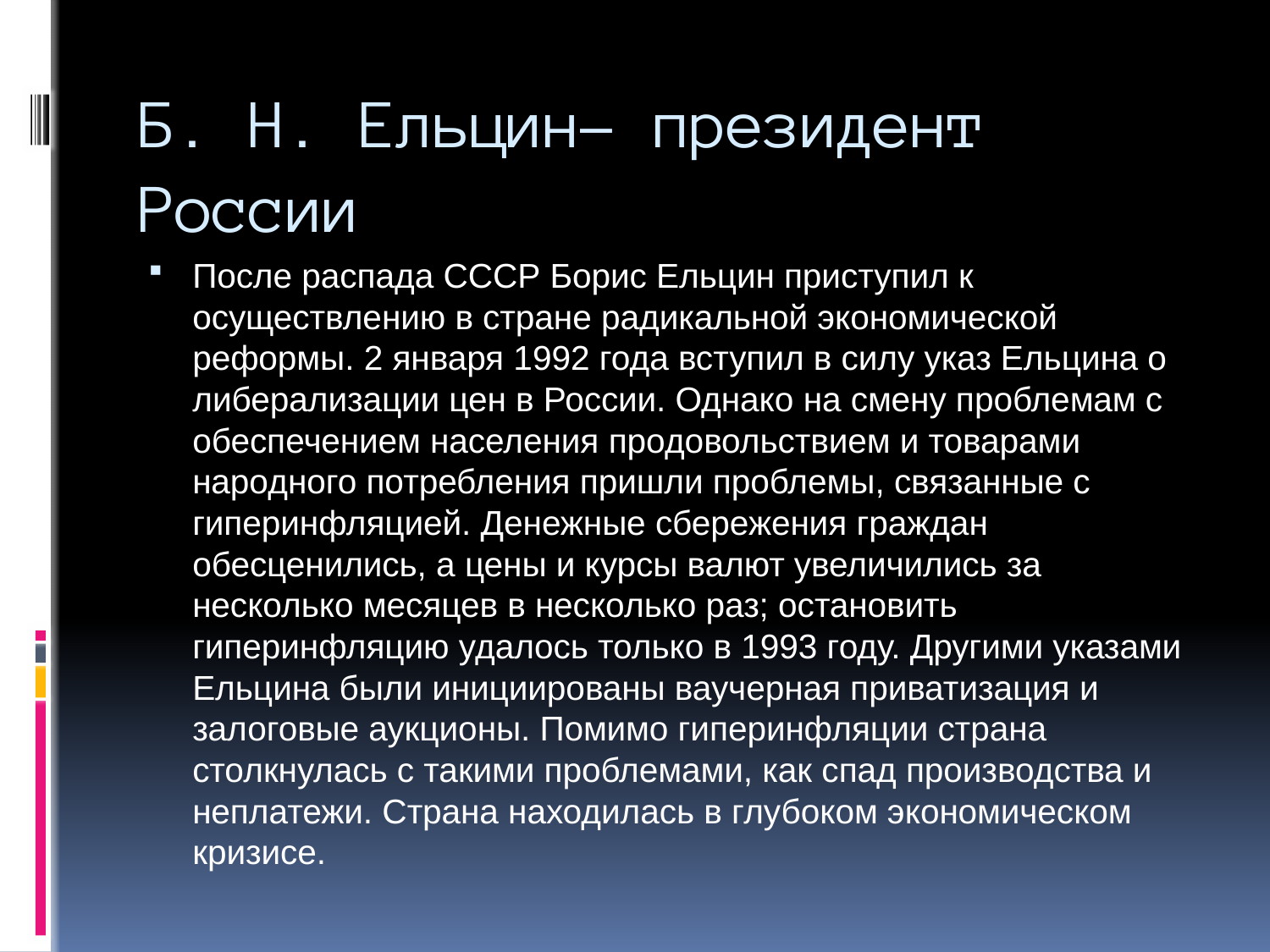

# Б. Н. Ельцин- президент России
После распада СССР Борис Ельцин приступил к осуществлению в стране радикальной экономической реформы. 2 января 1992 года вступил в силу указ Ельцина о либерализации цен в России. Однако на смену проблемам с обеспечением населения продовольствием и товарами народного потребления пришли проблемы, связанные с гиперинфляцией. Денежные сбережения граждан обесценились, а цены и курсы валют увеличились за несколько месяцев в несколько раз; остановить гиперинфляцию удалось только в 1993 году. Другими указами Ельцина были инициированы ваучерная приватизация и залоговые аукционы. Помимо гиперинфляции страна столкнулась с такими проблемами, как спад производства и неплатежи. Страна находилась в глубоком экономическом кризисе.